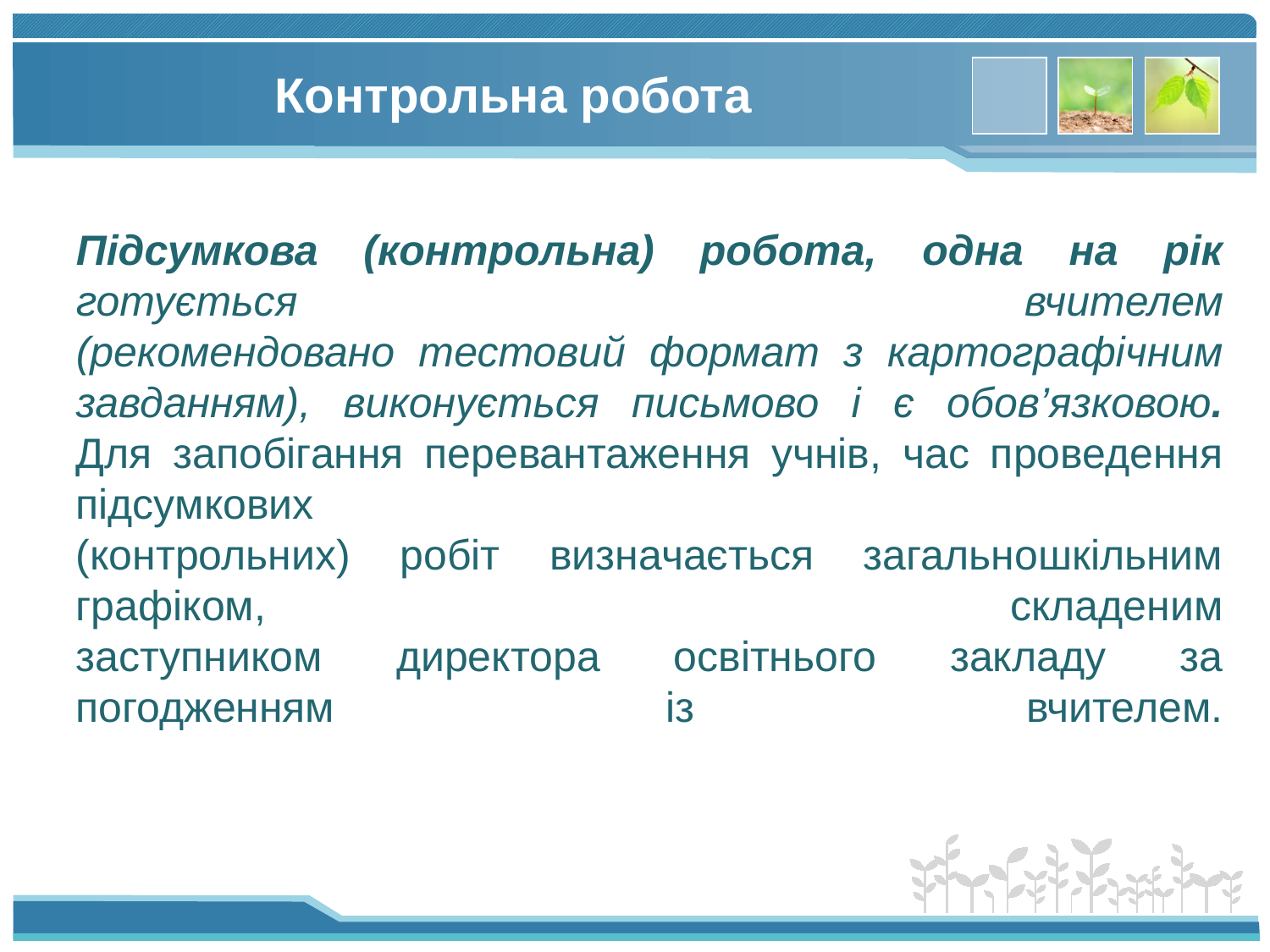

# Контрольна робота

Підсумкова (контрольна) робота, одна на рік готується вчителем
(рекомендовано тестовий формат з картографічним завданням), виконується письмово і є обов’язковою.
Для запобігання перевантаження учнів, час проведення підсумкових
(контрольних) робіт визначається загальношкільним графіком, складеним
заступником директора освітнього закладу за погодженням із вчителем.